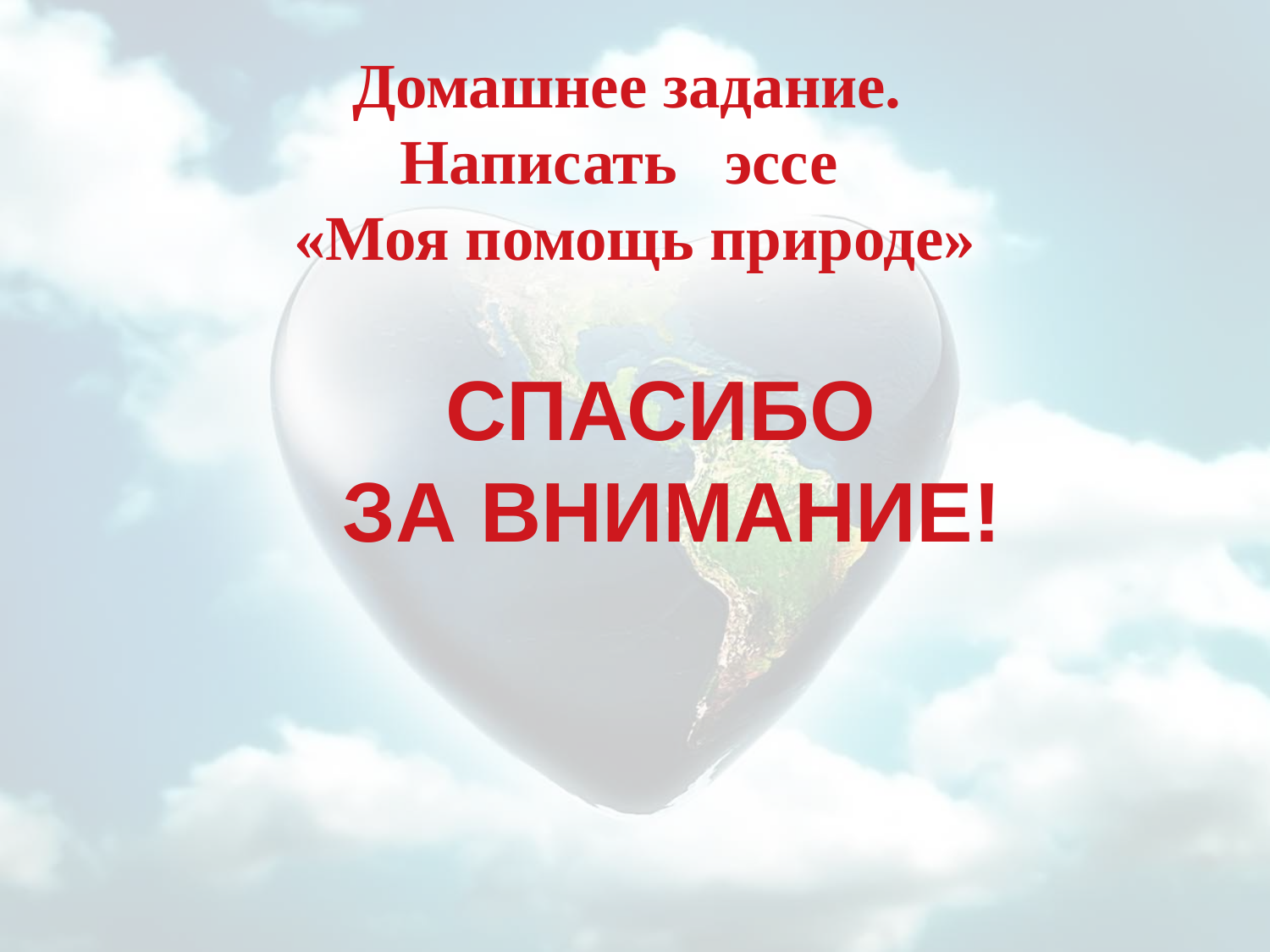

Домашнее задание.
Написать   эссе
«Моя помощь природе»
СПАСИБО
ЗА ВНИМАНИЕ!